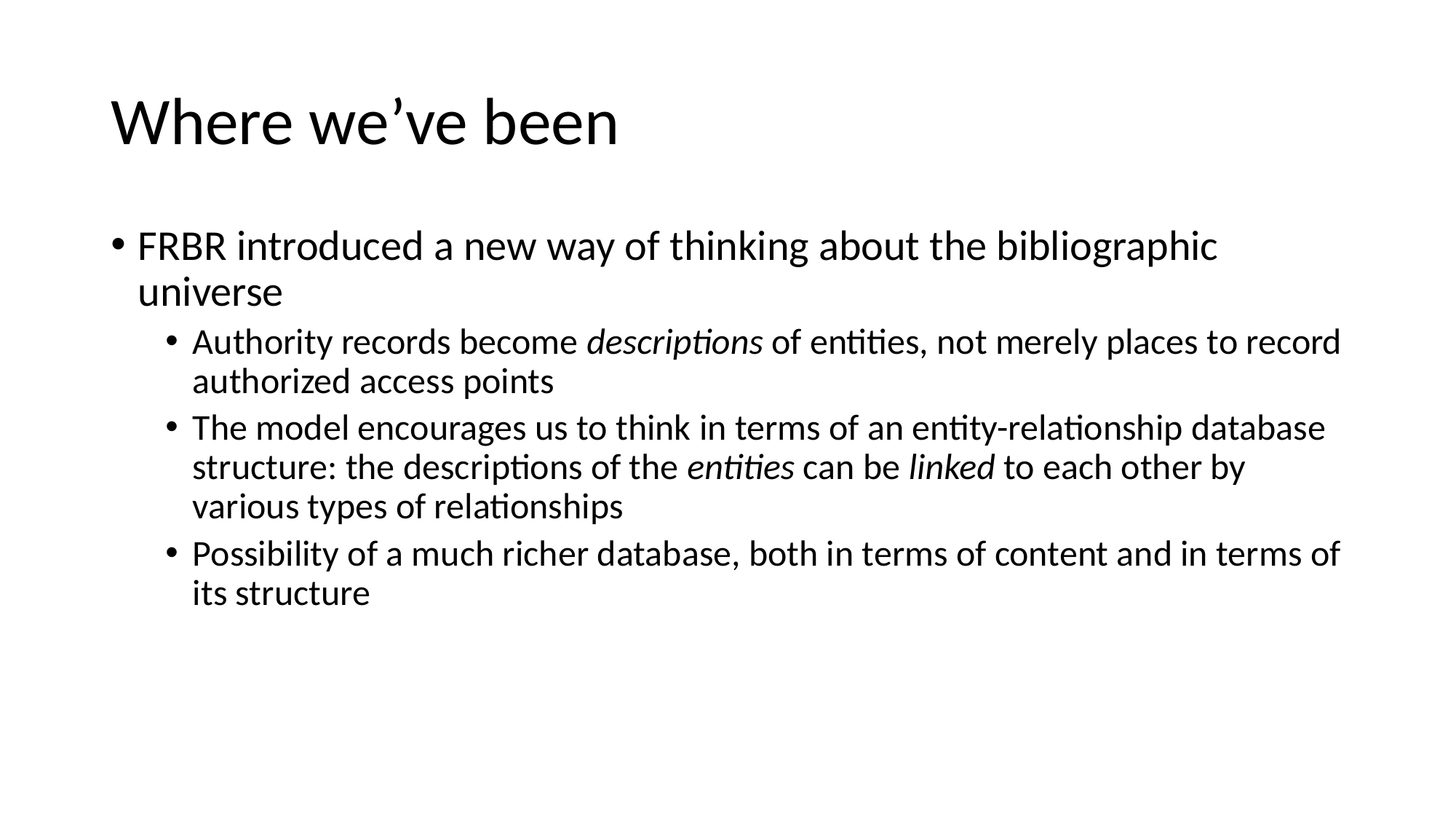

# Where we’ve been
FRBR introduced a new way of thinking about the bibliographic universe
Authority records become descriptions of entities, not merely places to record authorized access points
The model encourages us to think in terms of an entity-relationship database structure: the descriptions of the entities can be linked to each other by various types of relationships
Possibility of a much richer database, both in terms of content and in terms of its structure